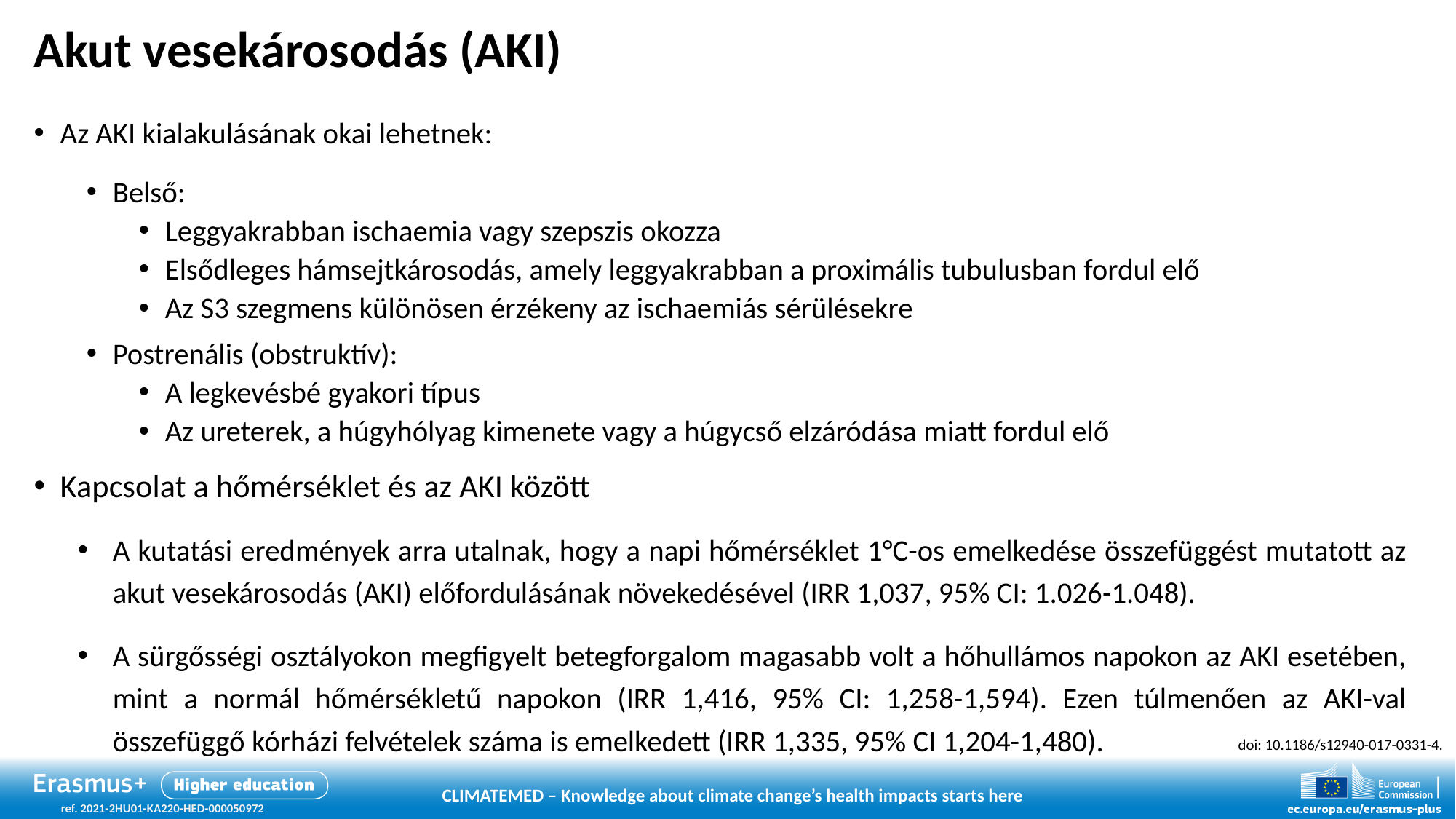

# Akut vesekárosodás (AKI)
Az AKI kialakulásának okai lehetnek:
Belső:
Leggyakrabban ischaemia vagy szepszis okozza
Elsődleges hámsejtkárosodás, amely leggyakrabban a proximális tubulusban fordul elő
Az S3 szegmens különösen érzékeny az ischaemiás sérülésekre
Postrenális (obstruktív):
A legkevésbé gyakori típus
Az ureterek, a húgyhólyag kimenete vagy a húgycső elzáródása miatt fordul elő
Kapcsolat a hőmérséklet és az AKI között
A kutatási eredmények arra utalnak, hogy a napi hőmérséklet 1°C-os emelkedése összefüggést mutatott az akut vesekárosodás (AKI) előfordulásának növekedésével (IRR 1,037, 95% CI: 1.026-1.048).
A sürgősségi osztályokon megfigyelt betegforgalom magasabb volt a hőhullámos napokon az AKI esetében, mint a normál hőmérsékletű napokon (IRR 1,416, 95% CI: 1,258-1,594). Ezen túlmenően az AKI-val összefüggő kórházi felvételek száma is emelkedett (IRR 1,335, 95% CI 1,204-1,480).

doi: 10.1186/s12940-017-0331-4.